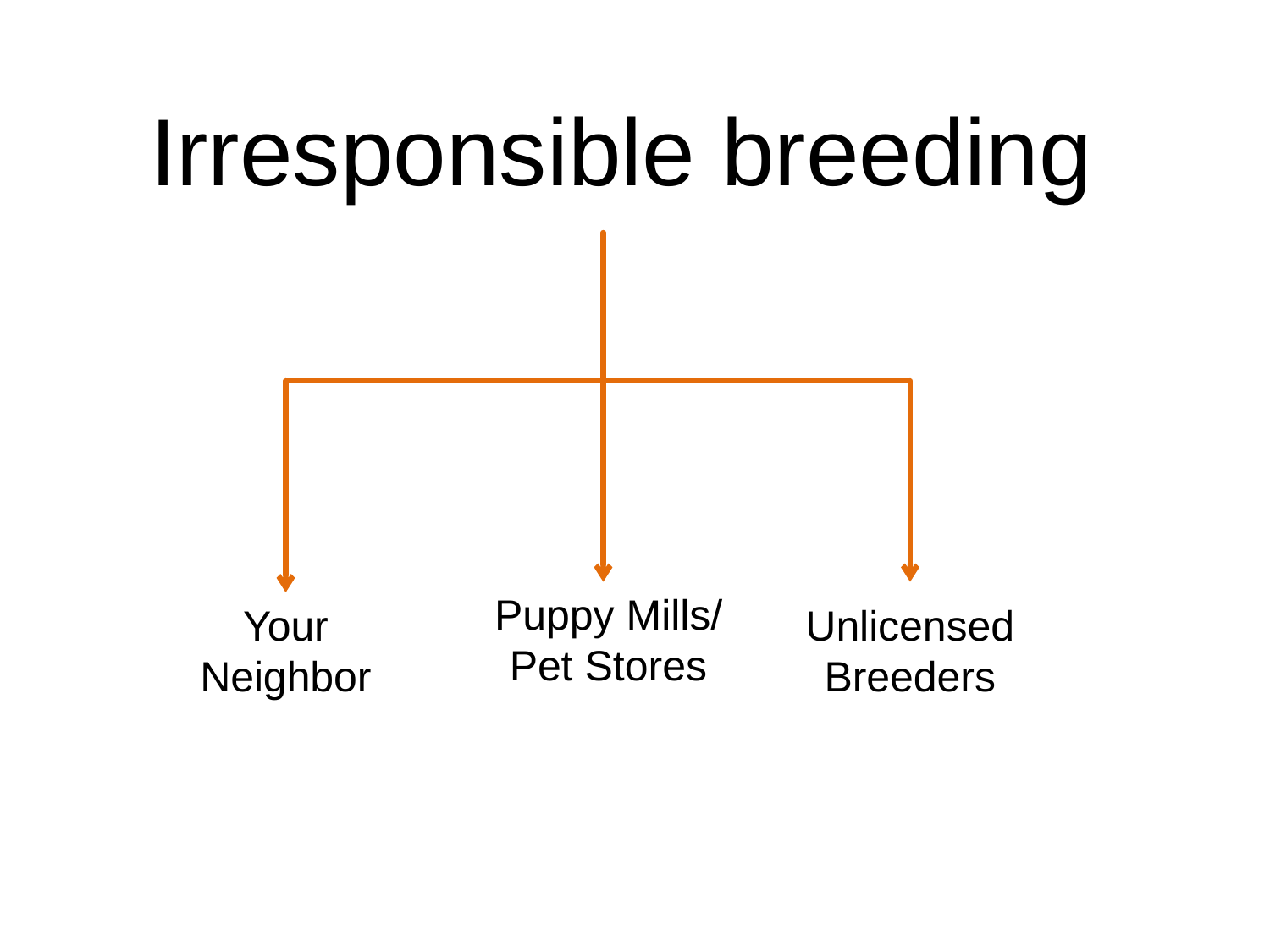

Irresponsible breeding
Puppy Mills/ Pet Stores
Your Neighbor
Unlicensed
Breeders